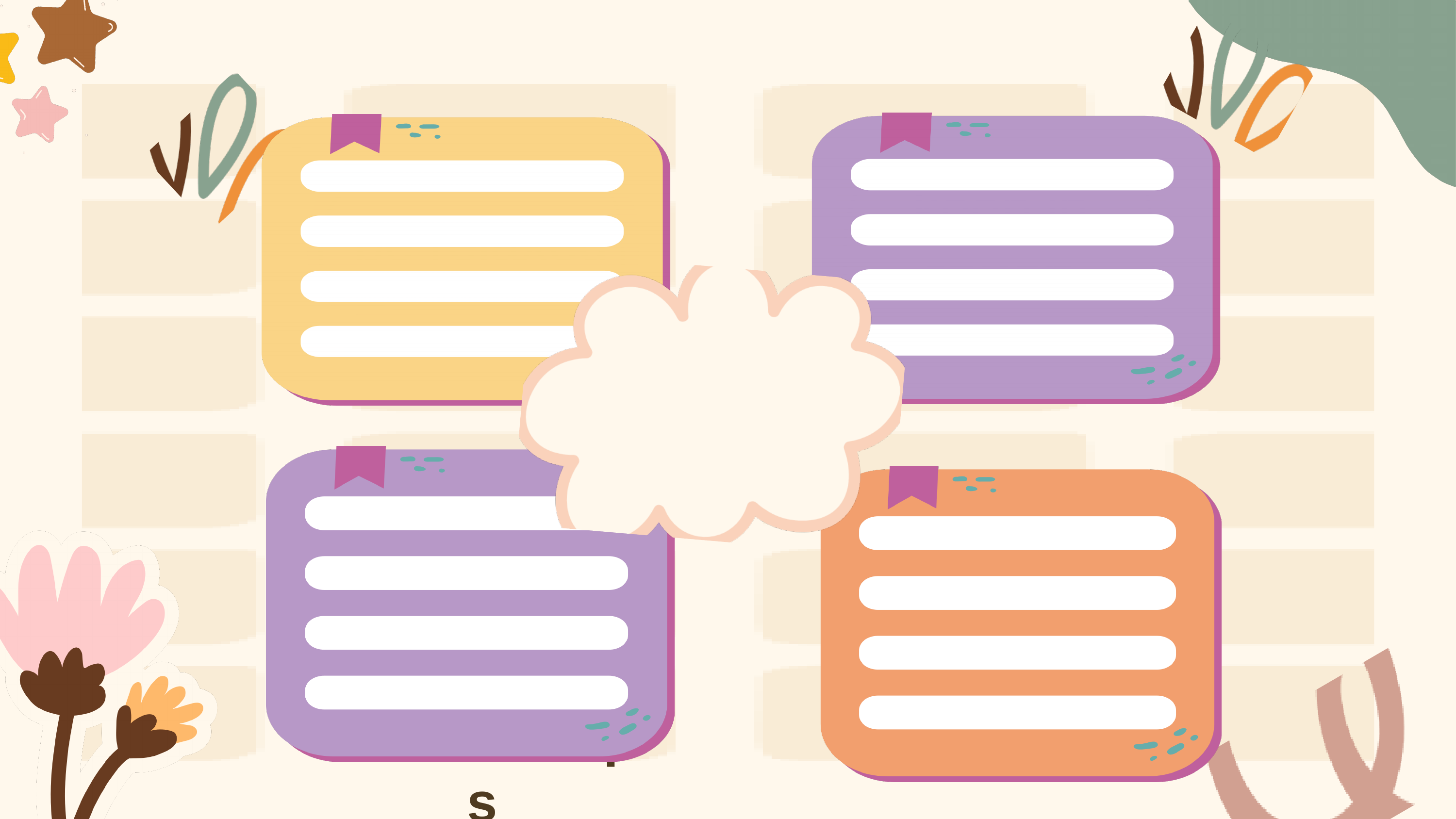

keep in touch
be relaxed

improve interpersonal relationships

develop social skills